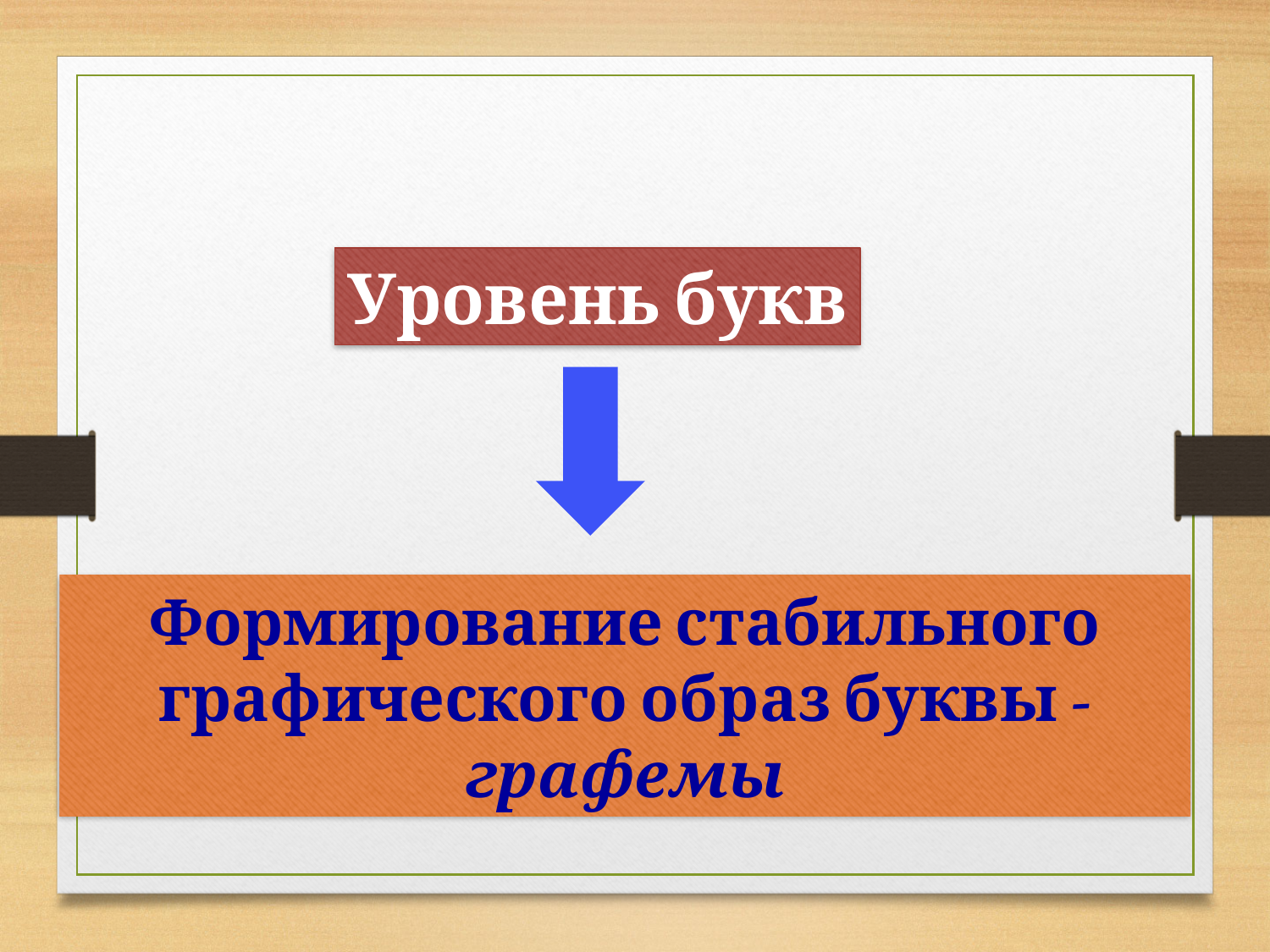

Уровень букв

Формирование стабильного графического образ буквы - графемы